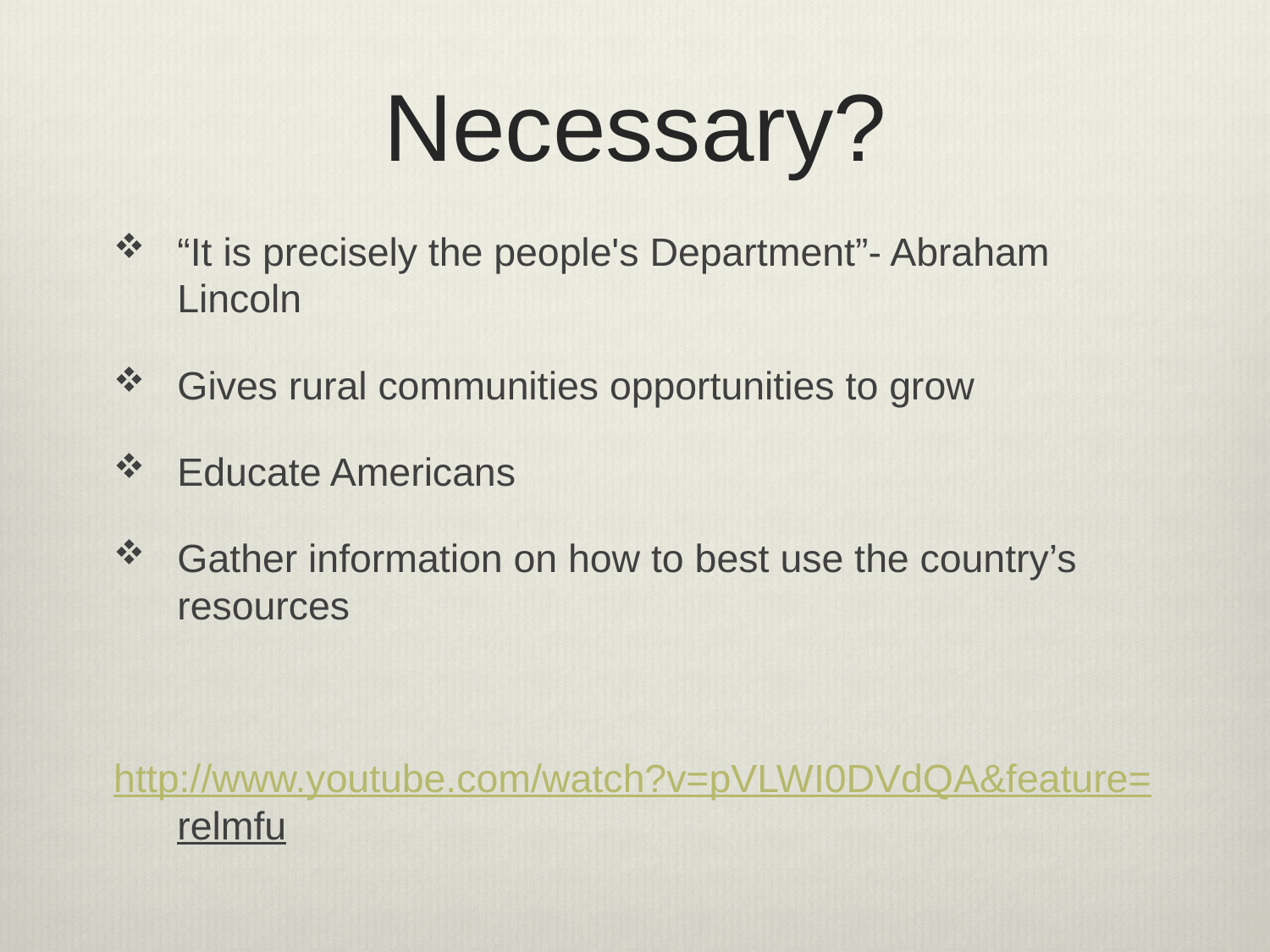

# Necessary?
“It is precisely the people's Department”- Abraham Lincoln
Gives rural communities opportunities to grow
Educate Americans
Gather information on how to best use the country’s resources

http://www.youtube.com/watch?v=pVLWI0DVdQA&feature=relmfu